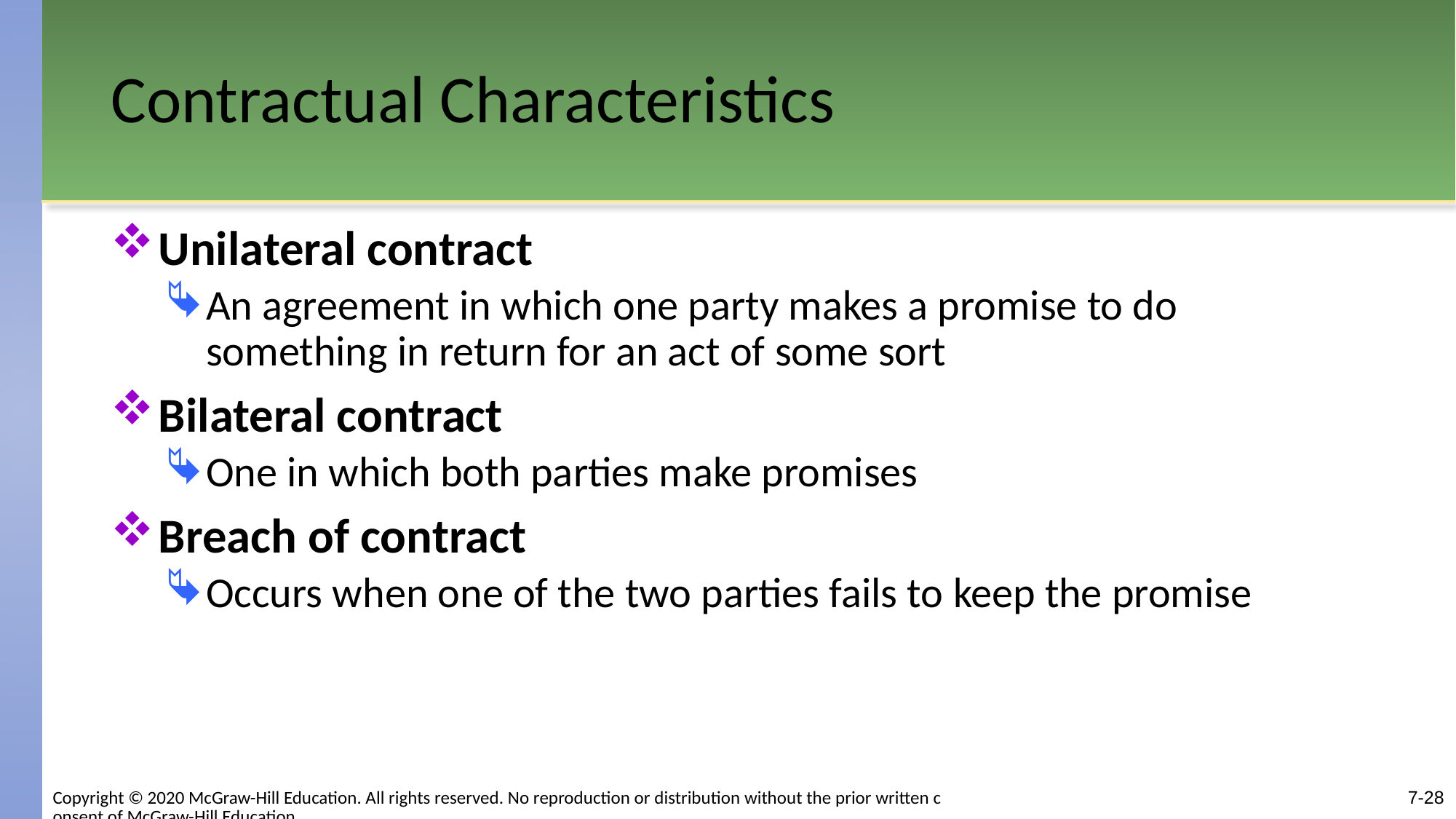

# Contractual Characteristics
Unilateral contract
An agreement in which one party makes a promise to do something in return for an act of some sort
Bilateral contract
One in which both parties make promises
Breach of contract
Occurs when one of the two parties fails to keep the promise
7-28
Copyright © 2020 McGraw-Hill Education. All rights reserved. No reproduction or distribution without the prior written consent of McGraw-Hill Education.